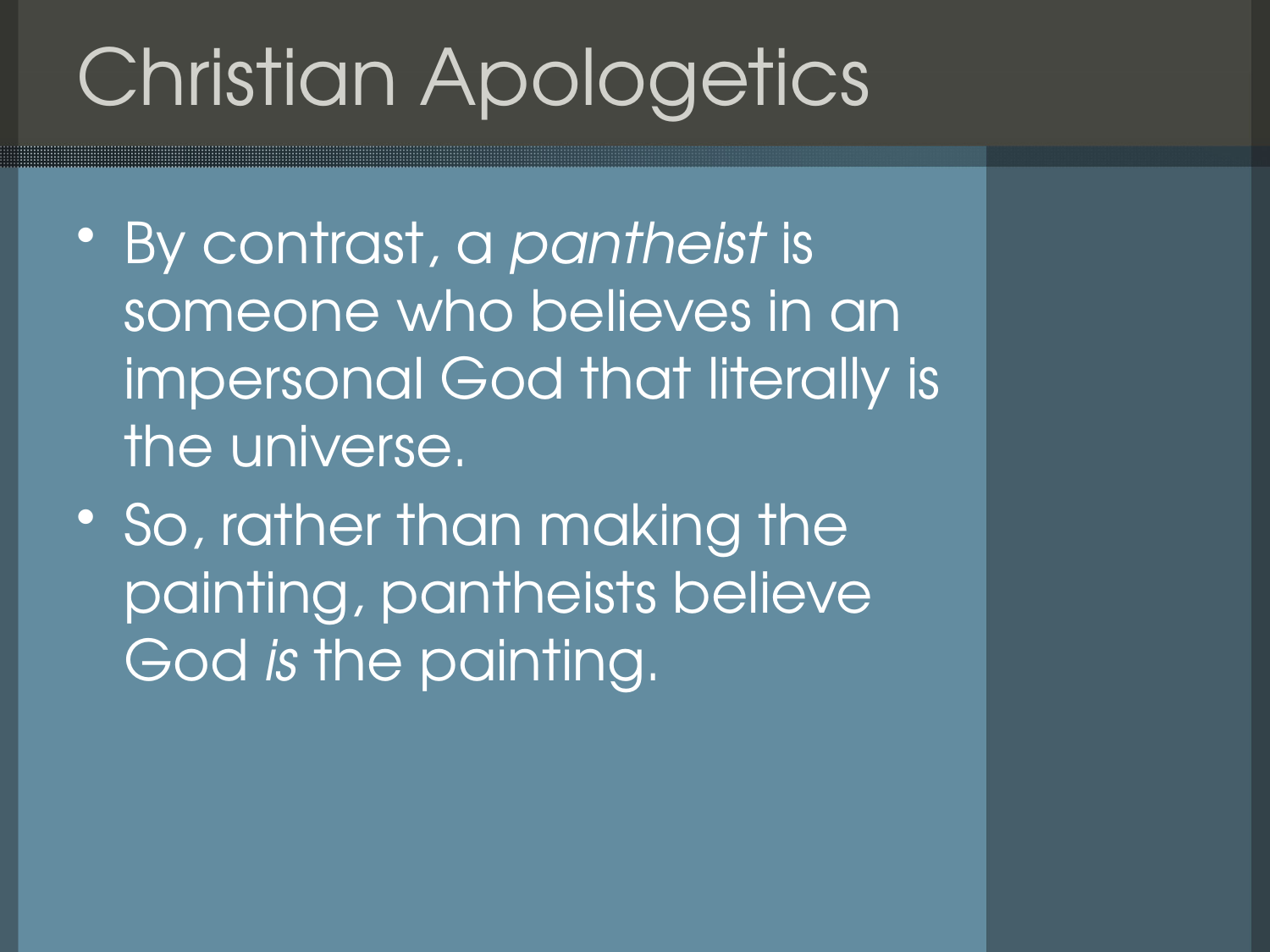

# Christian Apologetics
By contrast, a pantheist is someone who believes in an impersonal God that literally is the universe.
So, rather than making the painting, pantheists believe God is the painting.